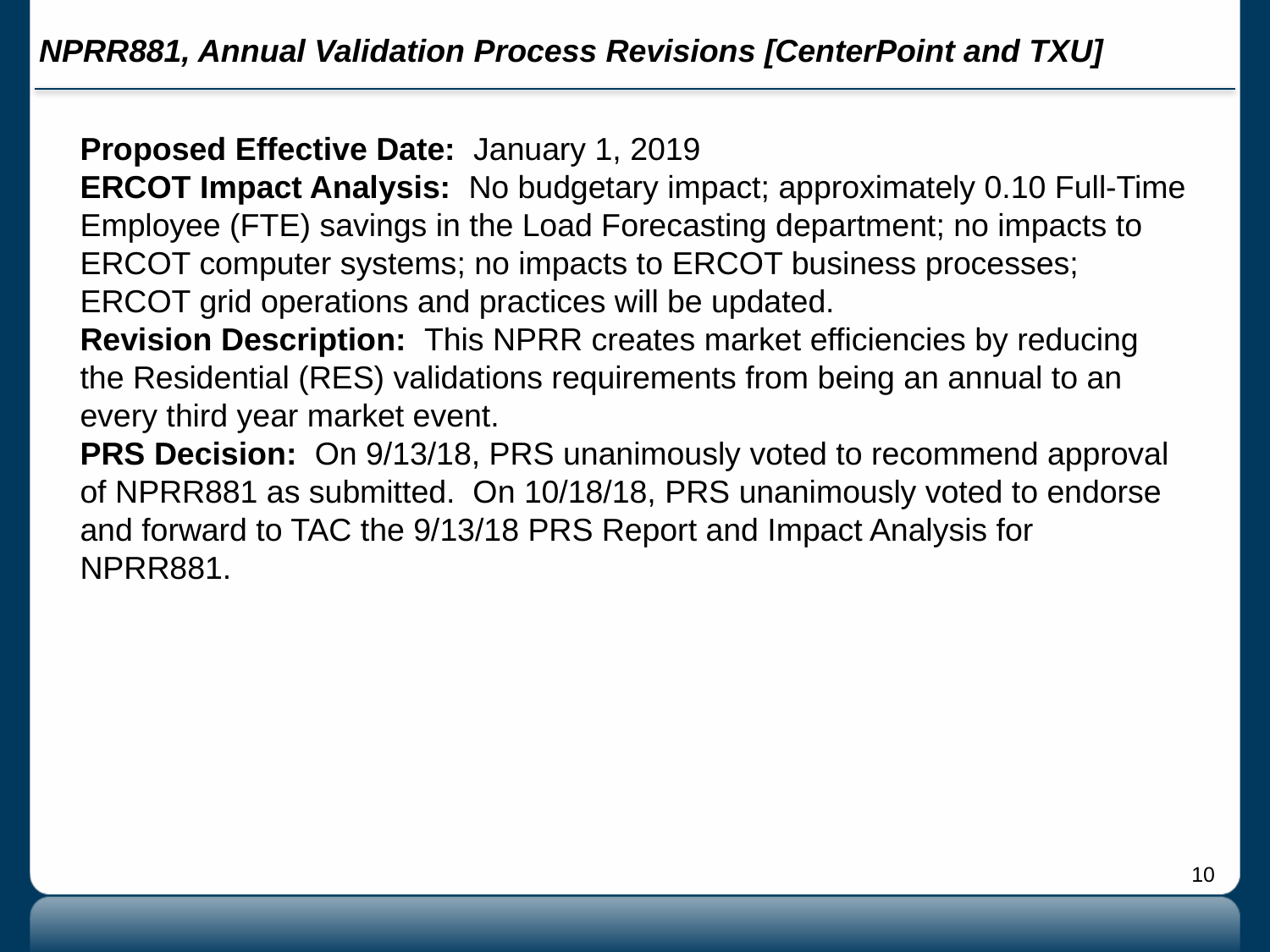

# NPRR881, Annual Validation Process Revisions [CenterPoint and TXU]
Proposed Effective Date:  January 1, 2019
ERCOT Impact Analysis:  No budgetary impact; approximately 0.10 Full-Time Employee (FTE) savings in the Load Forecasting department; no impacts to ERCOT computer systems; no impacts to ERCOT business processes; ERCOT grid operations and practices will be updated.
Revision Description:  This NPRR creates market efficiencies by reducing the Residential (RES) validations requirements from being an annual to an every third year market event.
PRS Decision:  On 9/13/18, PRS unanimously voted to recommend approval of NPRR881 as submitted.  On 10/18/18, PRS unanimously voted to endorse and forward to TAC the 9/13/18 PRS Report and Impact Analysis for NPRR881.